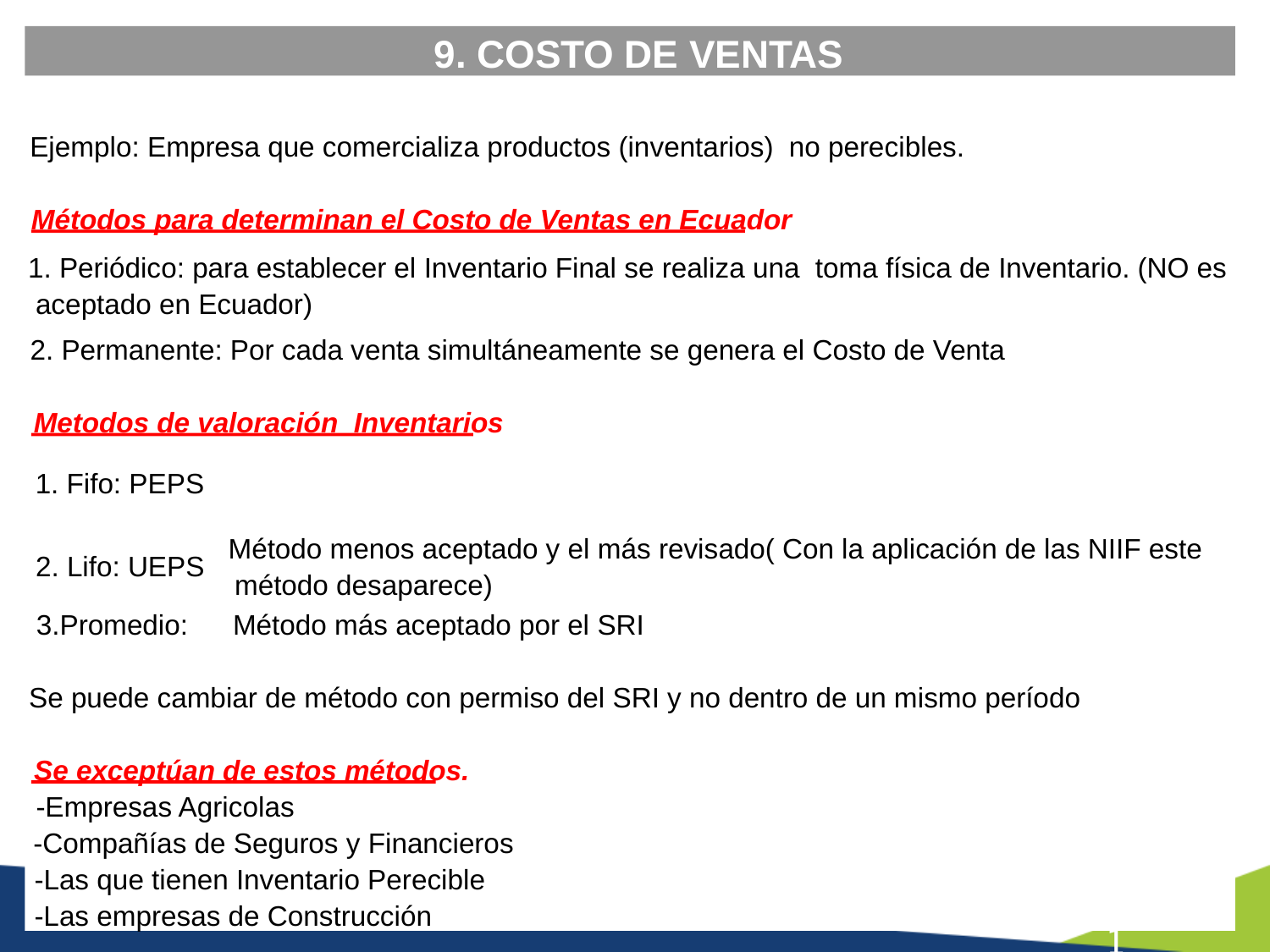

9. COSTO DE VENTAS

Ejemplo: Empresa que comercializa productos (inventarios)  no perecibles.
Métodos para determinan el Costo de Ventas en Ecuador

1. Periódico: para establecer el Inventario Final se realiza una  toma física de Inventario. (NO es
aceptado en Ecuador)
2. Permanente: Por cada venta simultáneamente se genera el Costo de Venta
Metodos de valoración  Inventarios

1. Fifo: PEPS
Método menos aceptado y el más revisado( Con la aplicación de las NIIF este
2. Lifo: UEPS
método desaparece)
3.Promedio:
Método más aceptado por el SRI
Se puede cambiar de método con permiso del SRI y no dentro de un mismo período
Se exceptúan de estos métodos.

-Empresas Agricolas
-Compañías de Seguros y Financieros
-Las que tienen Inventario Perecible
-Las empresas de Construcción
101